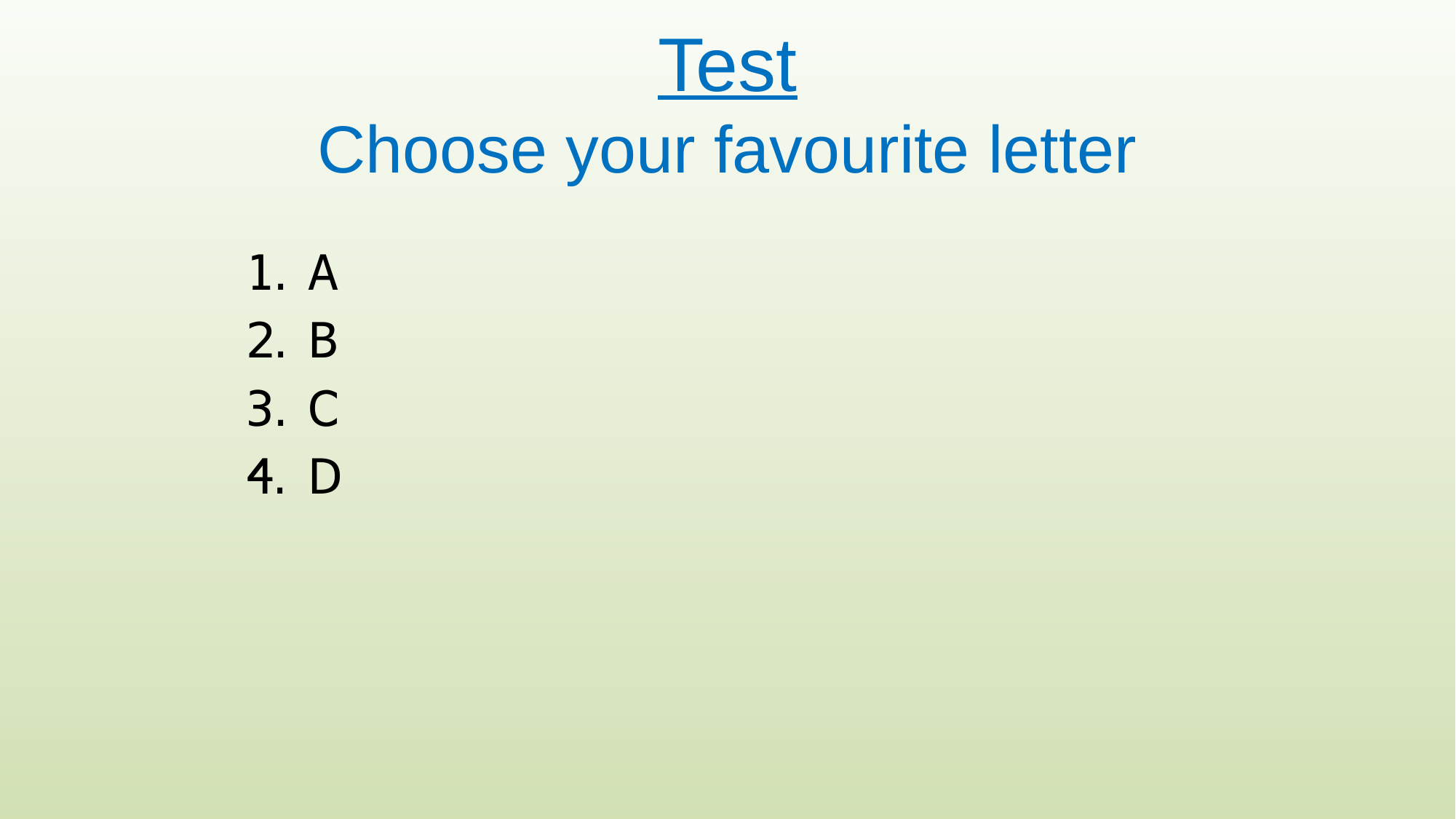

# Test Choose your favourite letter
A
B
C
D